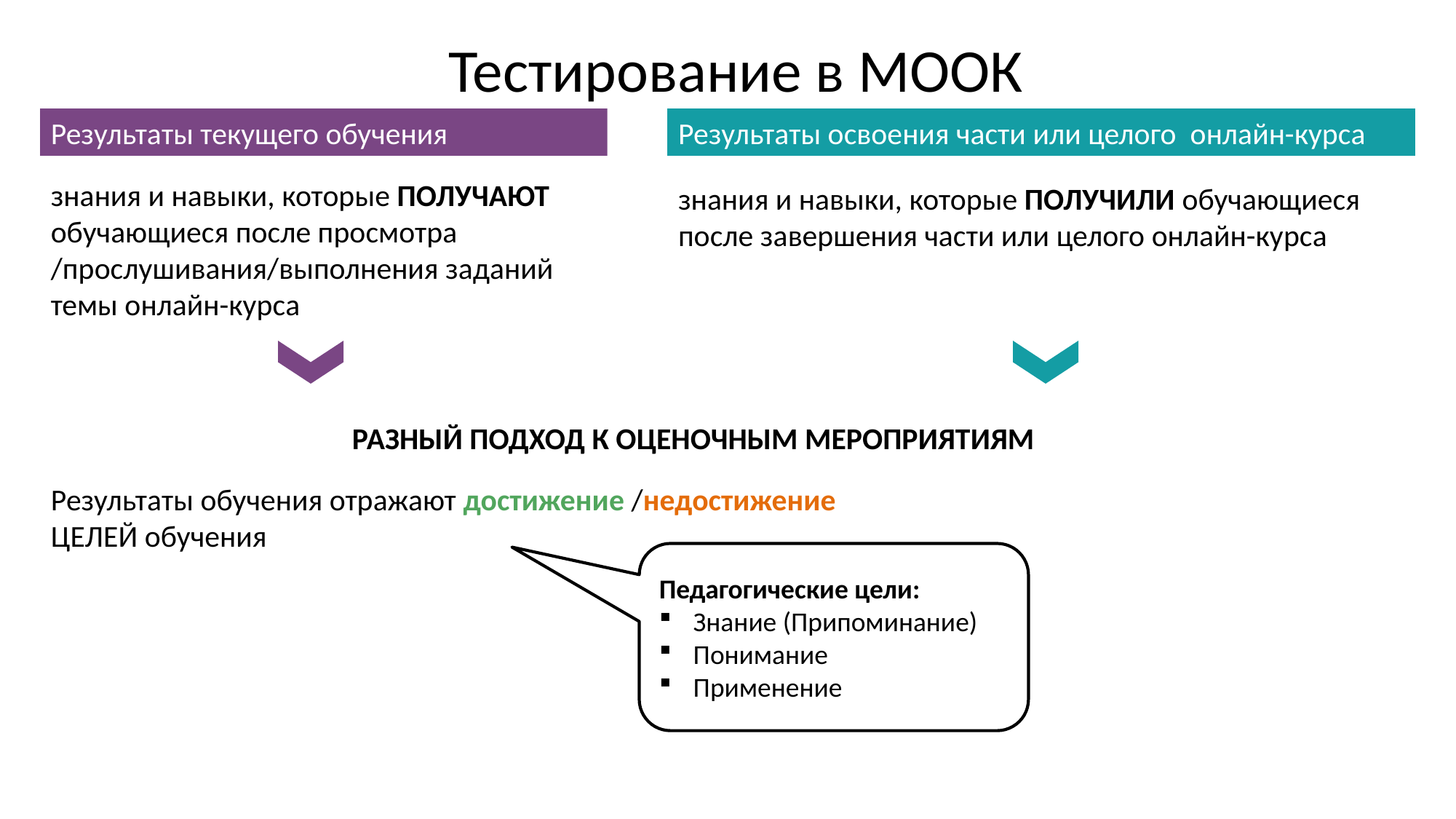

Тестирование в МООК
Результаты текущего обучения
знания и навыки, которые ПОЛУЧАЮТ обучающиеся после просмотра /прослушивания/выполнения заданий темы онлайн-курса
Результаты освоения части или целого  онлайн-курса
знания и навыки, которые ПОЛУЧИЛИ обучающиеся после завершения части или целого онлайн-курса

РАЗНЫЙ ПОДХОД К ОЦЕНОЧНЫМ МЕРОПРИЯТИЯМ
Результаты обучения отражают достижение /недостижение ЦЕЛЕЙ обучения
Педагогические цели:
Знание (Припоминание)
Понимание
Применение